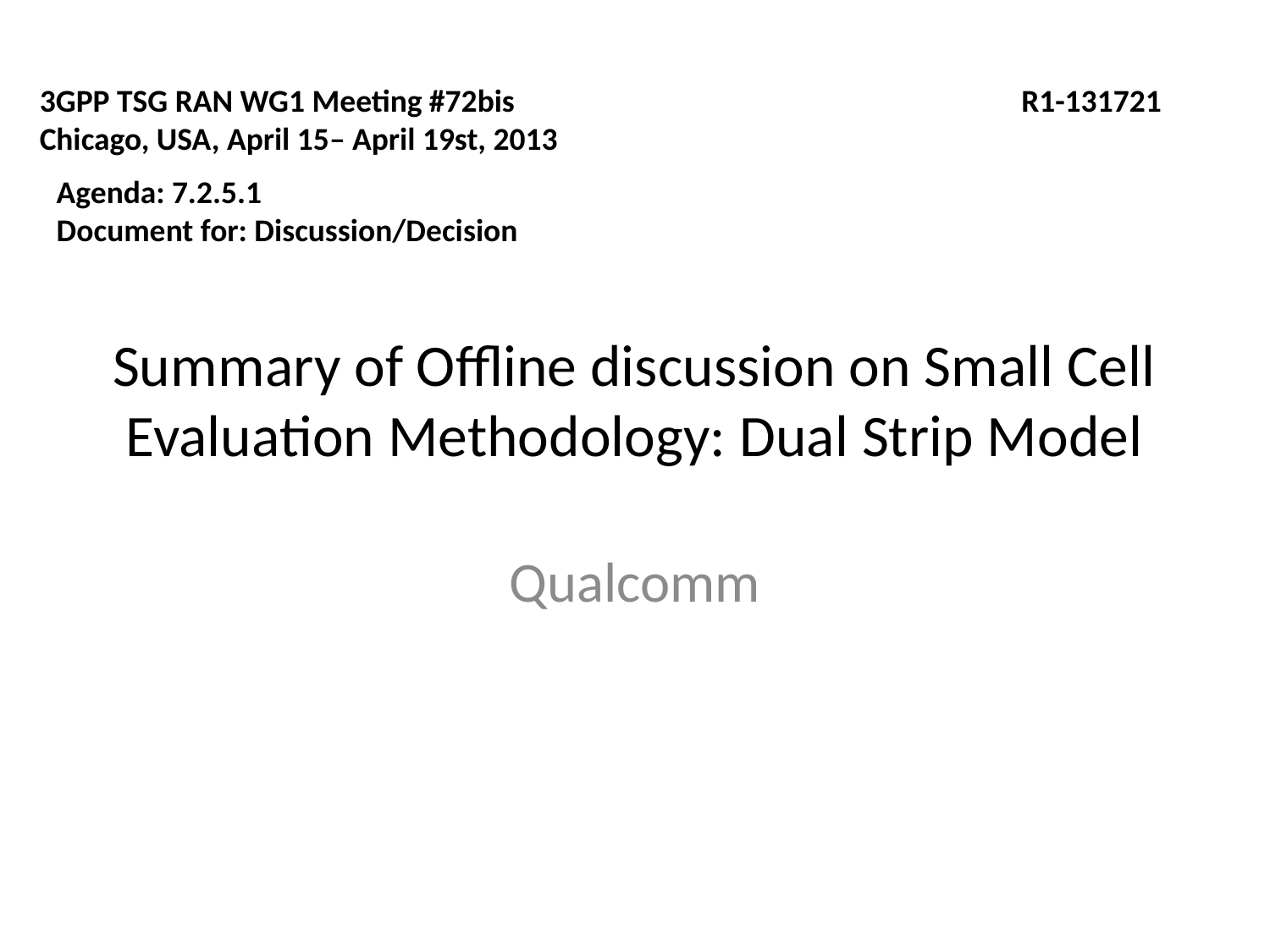

3GPP TSG RAN WG1 Meeting #72bis
Chicago, USA, April 15– April 19st, 2013
R1-131721
Agenda: 7.2.5.1
Document for: Discussion/Decision
# Summary of Offline discussion on Small Cell Evaluation Methodology: Dual Strip Model
Qualcomm